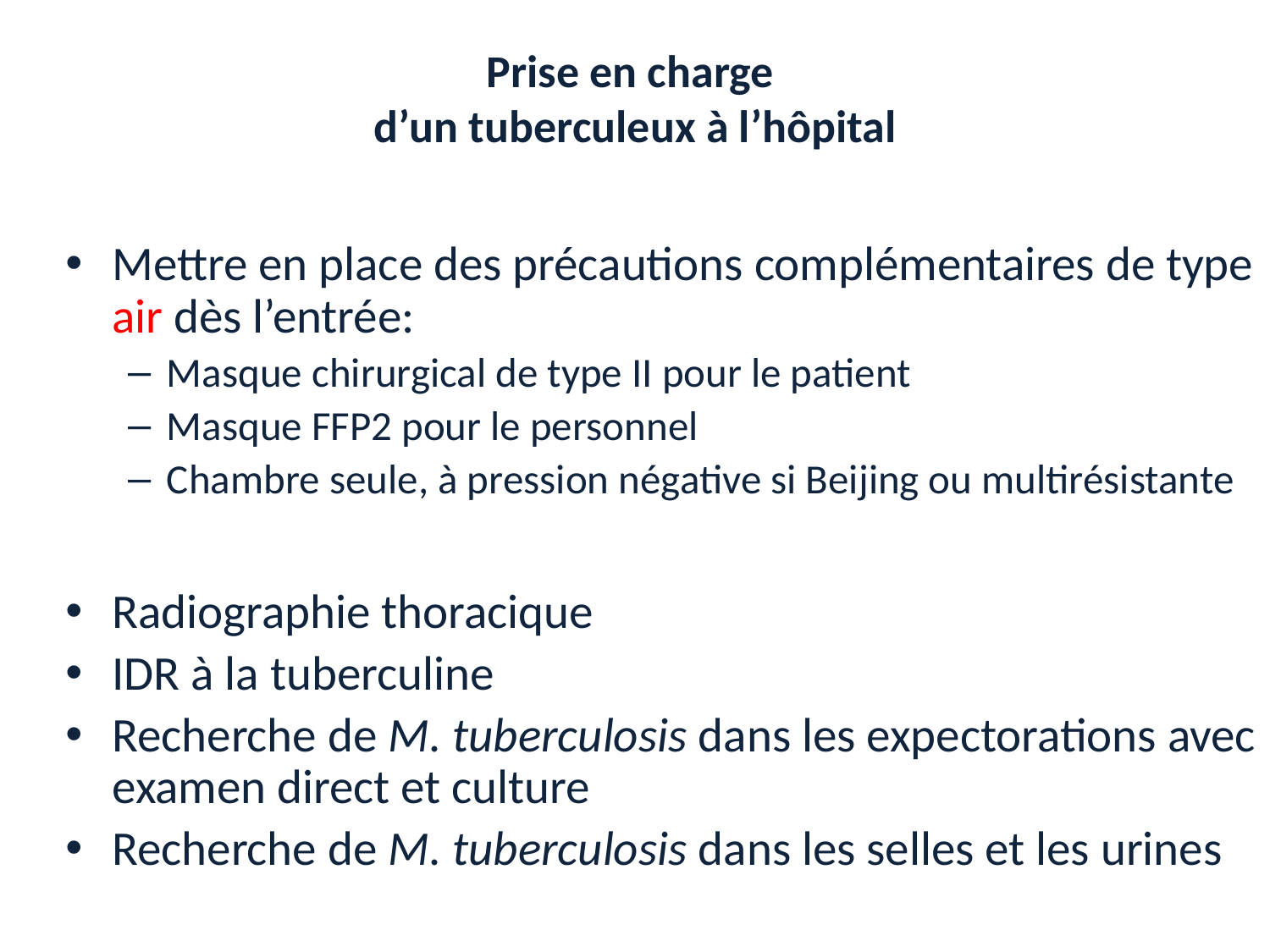

# Prise en charge d’un tuberculeux à l’hôpital
Mettre en place des précautions complémentaires de type air dès l’entrée:
Masque chirurgical de type II pour le patient
Masque FFP2 pour le personnel
Chambre seule, à pression négative si Beijing ou multirésistante

Radiographie thoracique
IDR à la tuberculine
Recherche de M. tuberculosis dans les expectorations avec examen direct et culture
Recherche de M. tuberculosis dans les selles et les urines